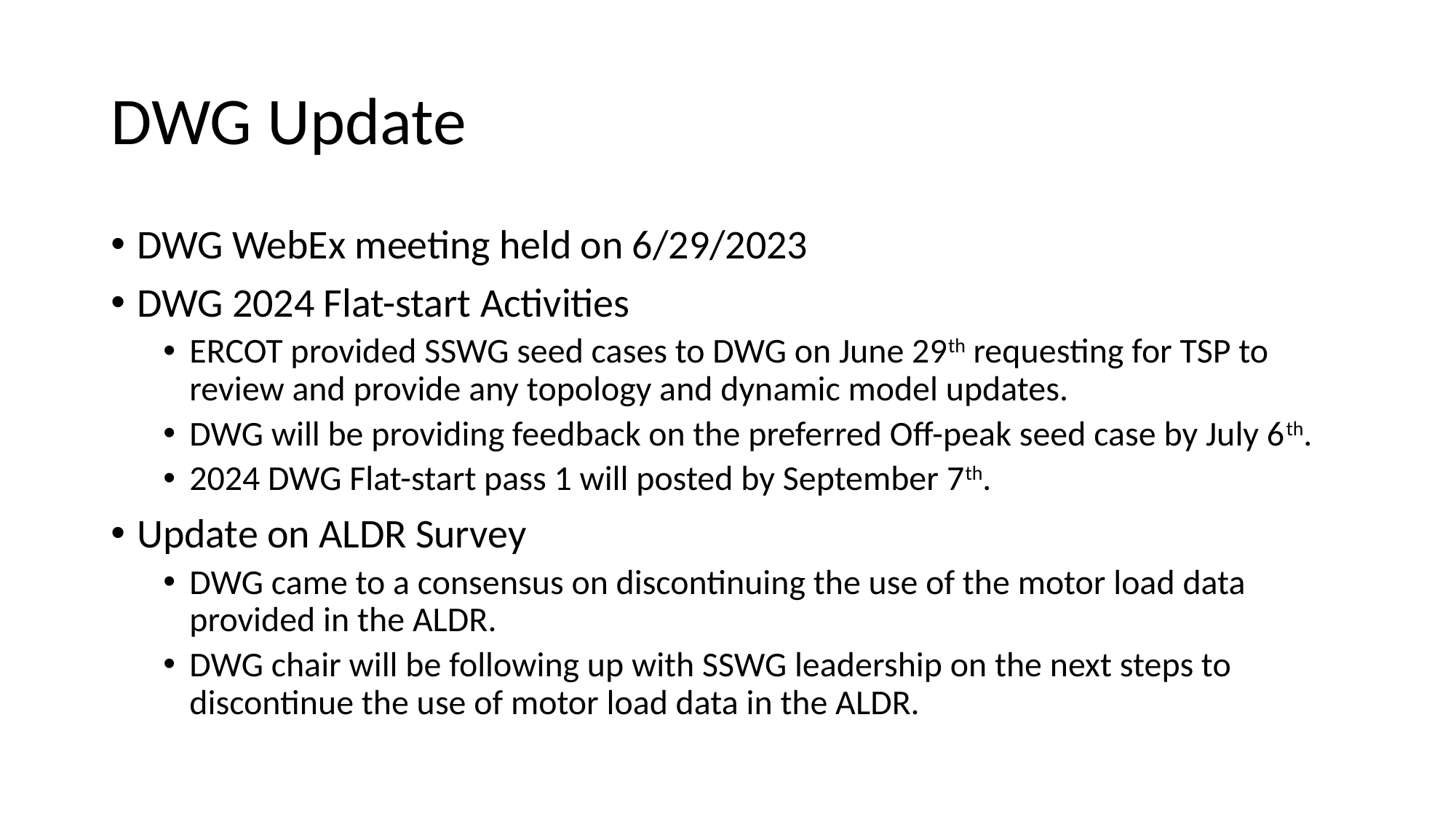

# DWG Update
DWG WebEx meeting held on 6/29/2023
DWG 2024 Flat-start Activities
ERCOT provided SSWG seed cases to DWG on June 29th requesting for TSP to review and provide any topology and dynamic model updates.
DWG will be providing feedback on the preferred Off-peak seed case by July 6th.
2024 DWG Flat-start pass 1 will posted by September 7th.
Update on ALDR Survey
DWG came to a consensus on discontinuing the use of the motor load data provided in the ALDR.
DWG chair will be following up with SSWG leadership on the next steps to discontinue the use of motor load data in the ALDR.